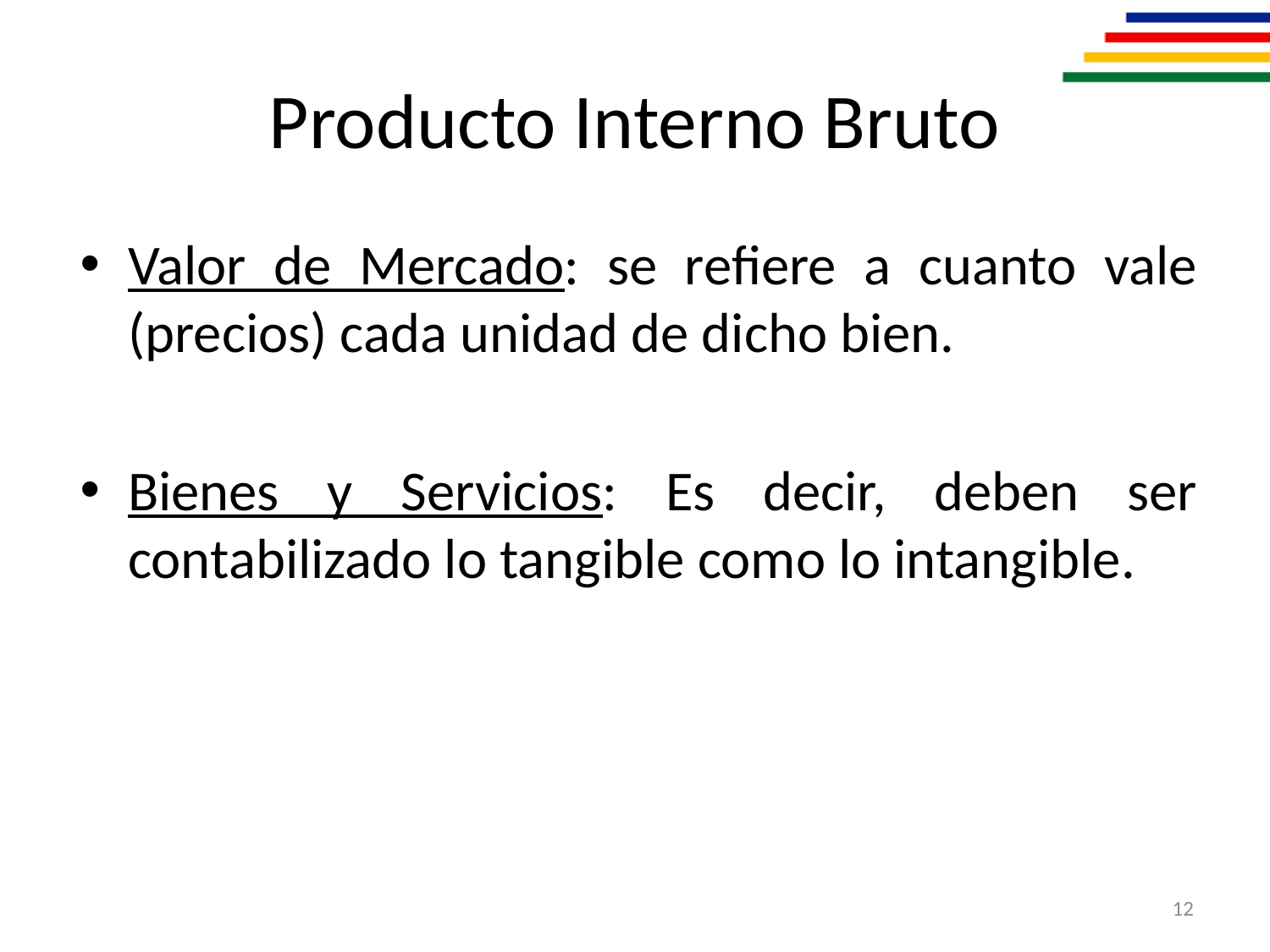

# Producto Interno Bruto
Valor de Mercado: se refiere a cuanto vale (precios) cada unidad de dicho bien.

Bienes y Servicios: Es decir, deben ser contabilizado lo tangible como lo intangible.
12